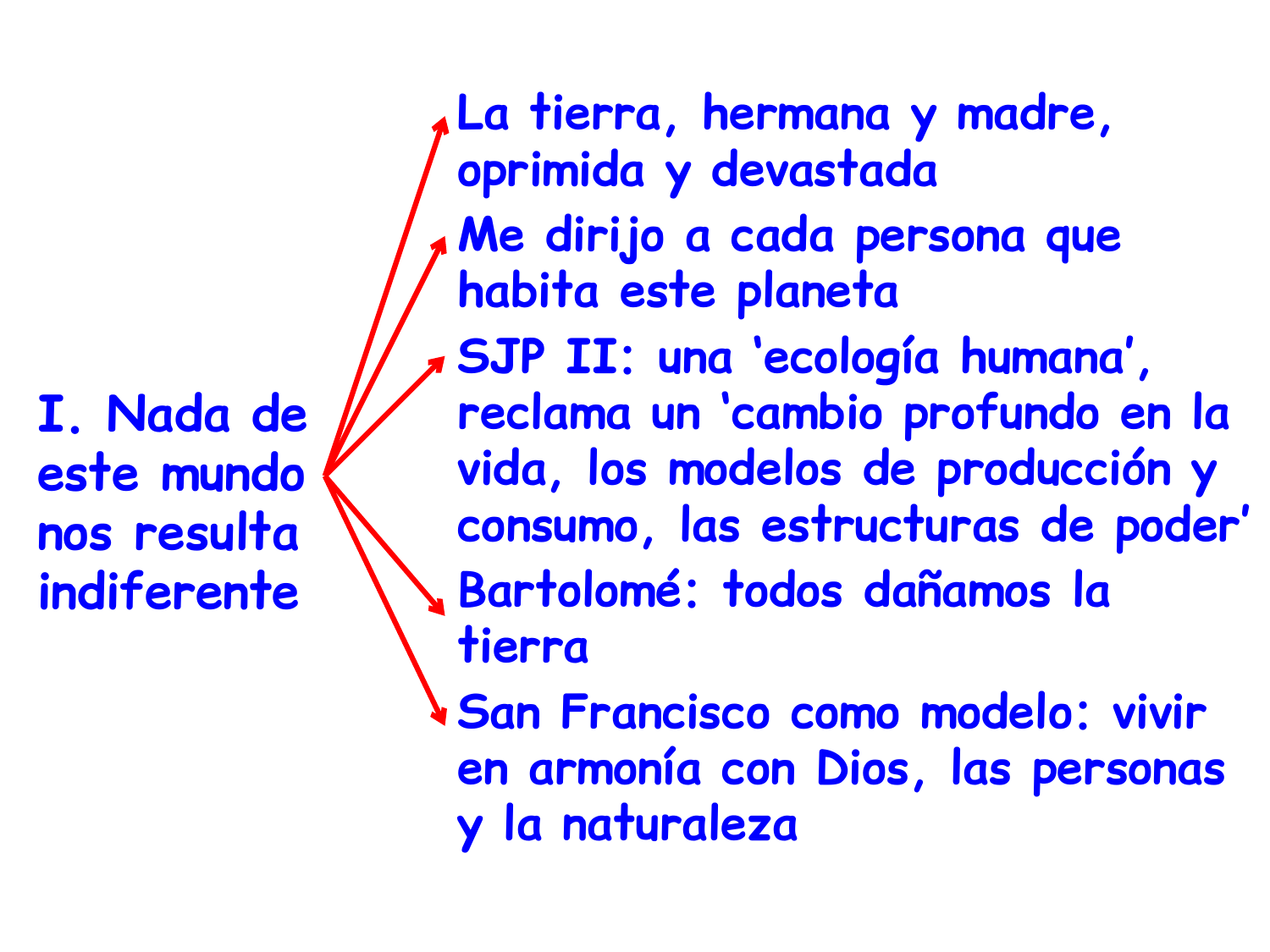

La tierra, hermana y madre, oprimida y devastada
Me dirijo a cada persona que habita este planeta
SJP II: una ‘ecología humana’, reclama un ‘cambio profundo en la vida, los modelos de producción y consumo, las estructuras de poder’
Bartolomé: todos dañamos la tierra
San Francisco como modelo: vivir en armonía con Dios, las personas y la naturaleza

I. Nada de este mundo nos resulta indiferente